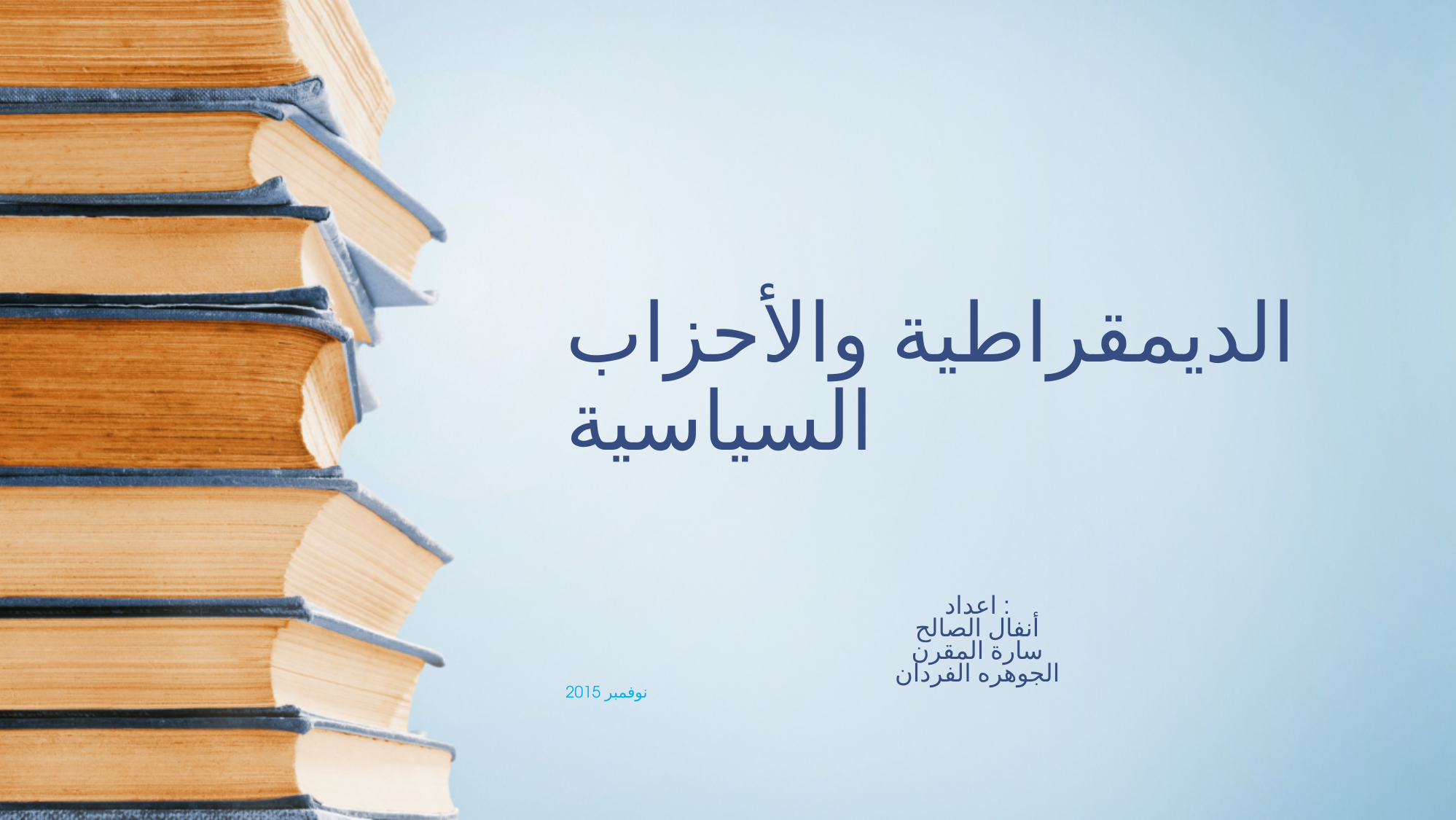

# الديمقراطية والأحزاب السياسية
اعداد :
أنفال الصالح
سارة المقرن
الجوهره الفردان
نوفمبر 2015